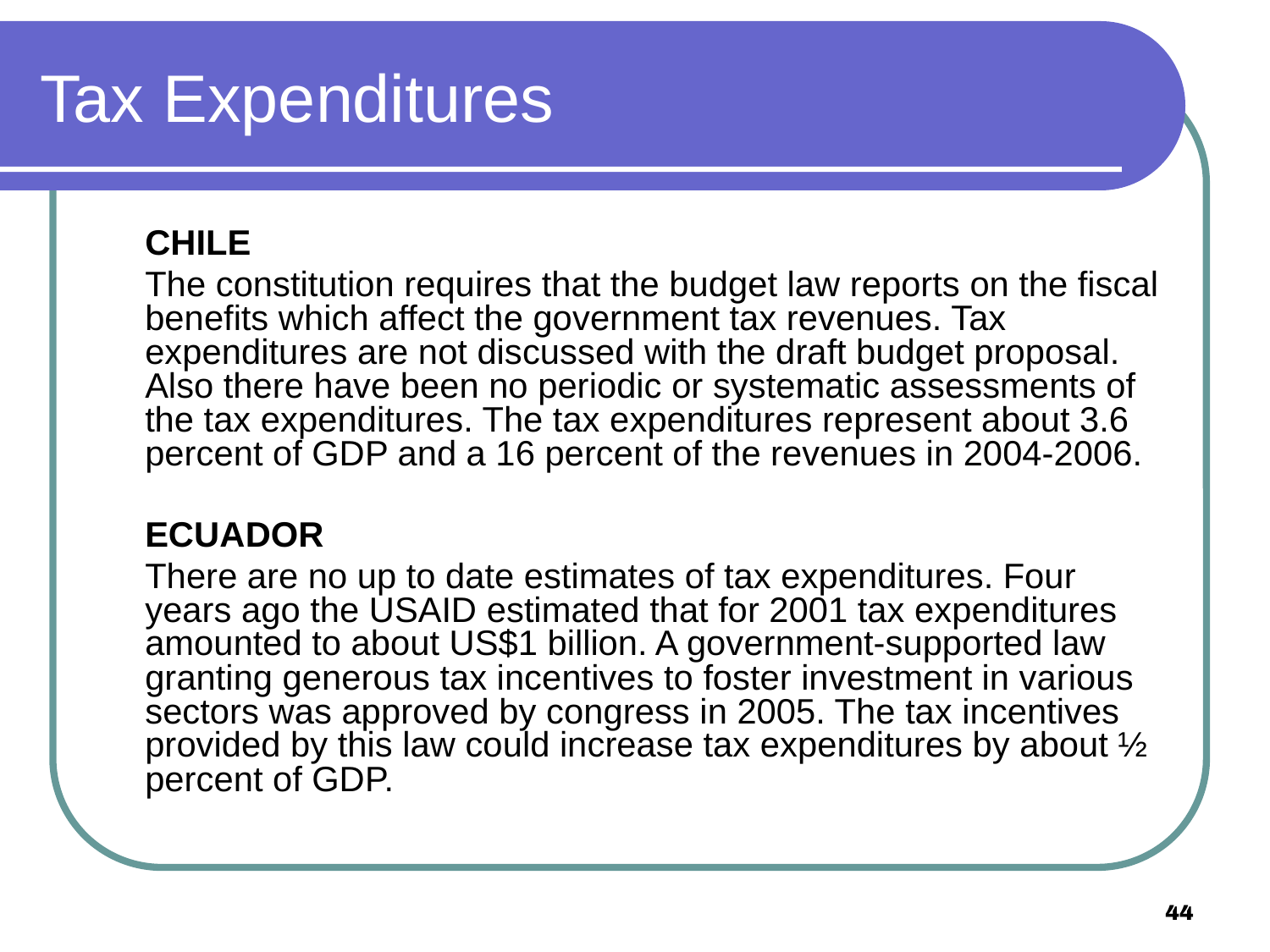

# Tax Expenditures
	CHILE
	The constitution requires that the budget law reports on the fiscal benefits which affect the government tax revenues. Tax expenditures are not discussed with the draft budget proposal. Also there have been no periodic or systematic assessments of the tax expenditures. The tax expenditures represent about 3.6 percent of GDP and a 16 percent of the revenues in 2004-2006.

	ECUADOR
	There are no up to date estimates of tax expenditures. Four years ago the USAID estimated that for 2001 tax expenditures amounted to about US$1 billion. A government-supported law granting generous tax incentives to foster investment in various sectors was approved by congress in 2005. The tax incentives provided by this law could increase tax expenditures by about ½ percent of GDP.
44